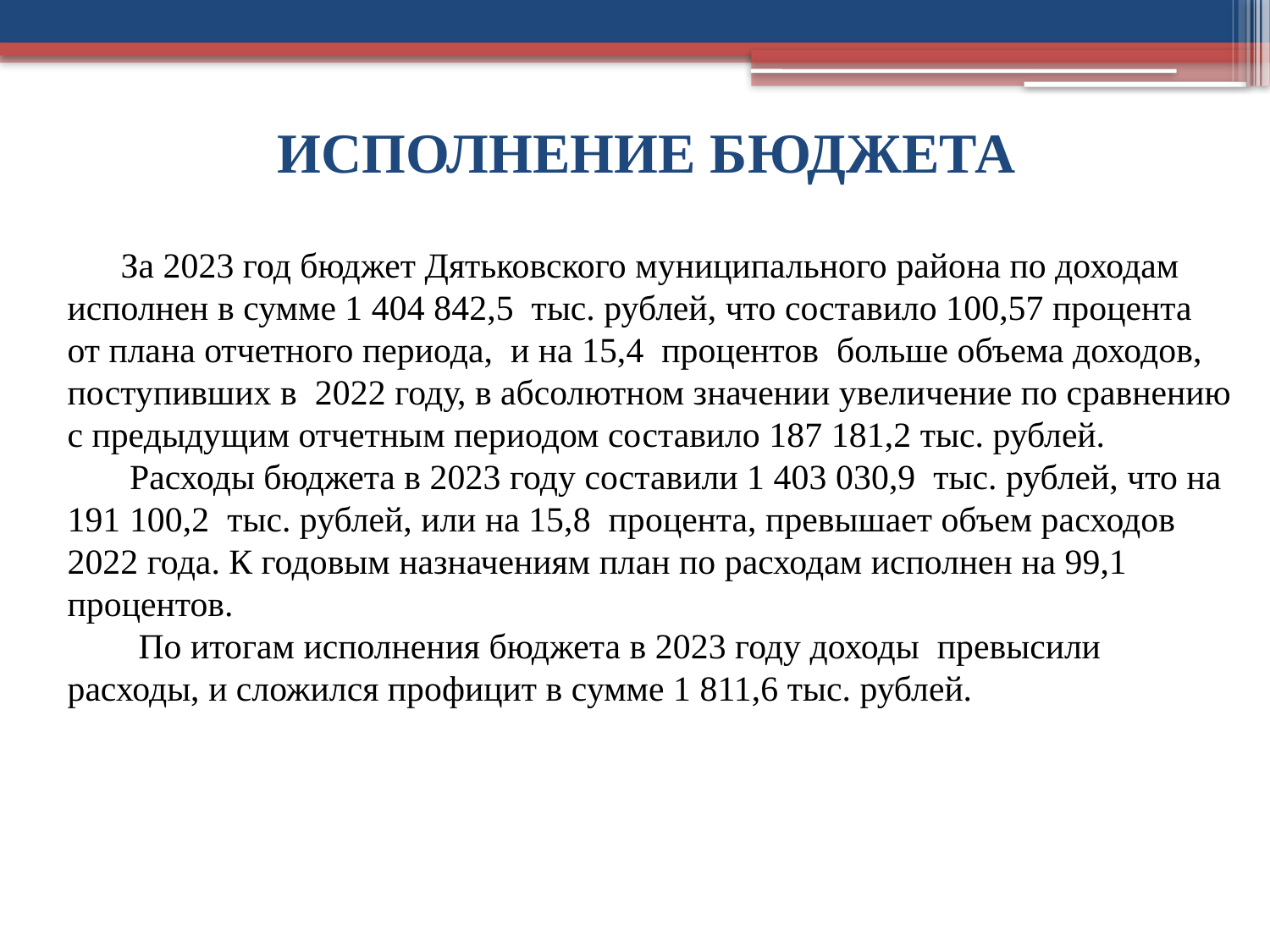

# ИСПОЛНЕНИЕ БЮДЖЕТА
      За 2023 год бюджет Дятьковского муниципального района по доходам исполнен в сумме 1 404 842,5  тыс. рублей, что составило 100,57 процента от плана отчетного периода,  и на 15,4  процентов  больше объема доходов, поступивших в  2022 году, в абсолютном значении увеличение по сравнению с предыдущим отчетным периодом составило 187 181,2 тыс. рублей.
       Расходы бюджета в 2023 году составили 1 403 030,9  тыс. рублей, что на 191 100,2  тыс. рублей, или на 15,8  процента, превышает объем расходов  2022 года. К годовым назначениям план по расходам исполнен на 99,1 процентов.
        По итогам исполнения бюджета в 2023 году доходы  превысили расходы, и сложился профицит в сумме 1 811,6 тыс. рублей.